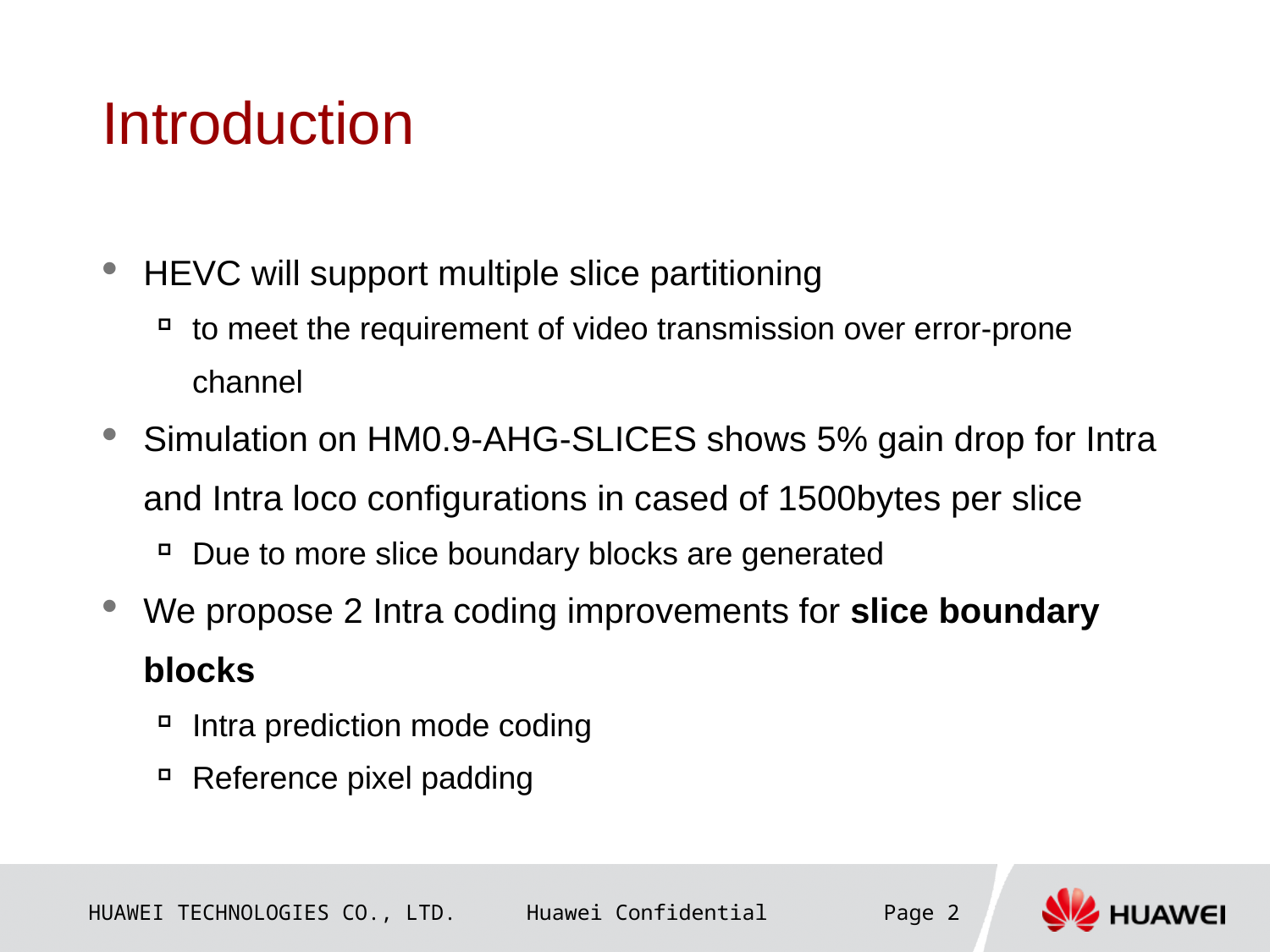

# Introduction
HEVC will support multiple slice partitioning
to meet the requirement of video transmission over error-prone channel
Simulation on HM0.9-AHG-SLICES shows 5% gain drop for Intra and Intra loco configurations in cased of 1500bytes per slice
Due to more slice boundary blocks are generated
We propose 2 Intra coding improvements for slice boundary blocks
Intra prediction mode coding
Reference pixel padding

Page 2